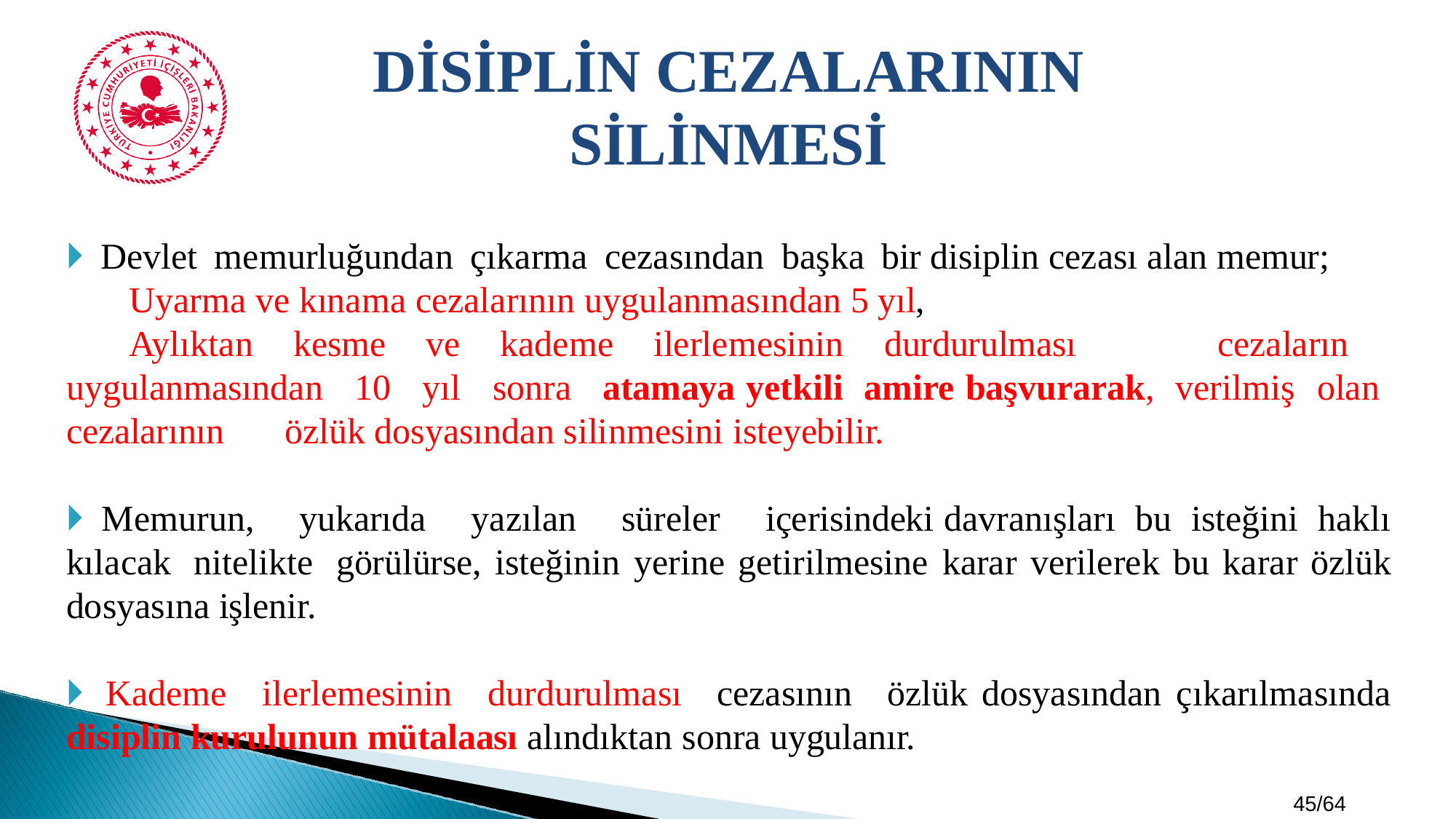

DİSİPLİN CEZALARININ SİLİNMESİ
🞂​ Devlet memurluğundan çıkarma cezasından başka bir disiplin cezası alan memur;
	Uyarma ve kınama cezalarının uygulanmasından 5 yıl,
	Aylıktan kesme ve kademe ilerlemesinin durdurulması 	cezaların  uygulanmasından  10  yıl  sonra  atamaya yetkili amire başvurarak, verilmiş  olan  cezalarının 	özlük dosyasından silinmesini isteyebilir.

🞂​ Memurun,   yukarıda   yazılan   süreler   içerisindeki davranışları bu isteğini haklı kılacak nitelikte görülürse, isteğinin yerine getirilmesine karar verilerek bu karar özlük dosyasına işlenir.

🞂​ Kademe  ilerlemesinin  durdurulması  cezasının  özlük dosyasından çıkarılmasında disiplin kurulunun mütalaası alındıktan sonra uygulanır.